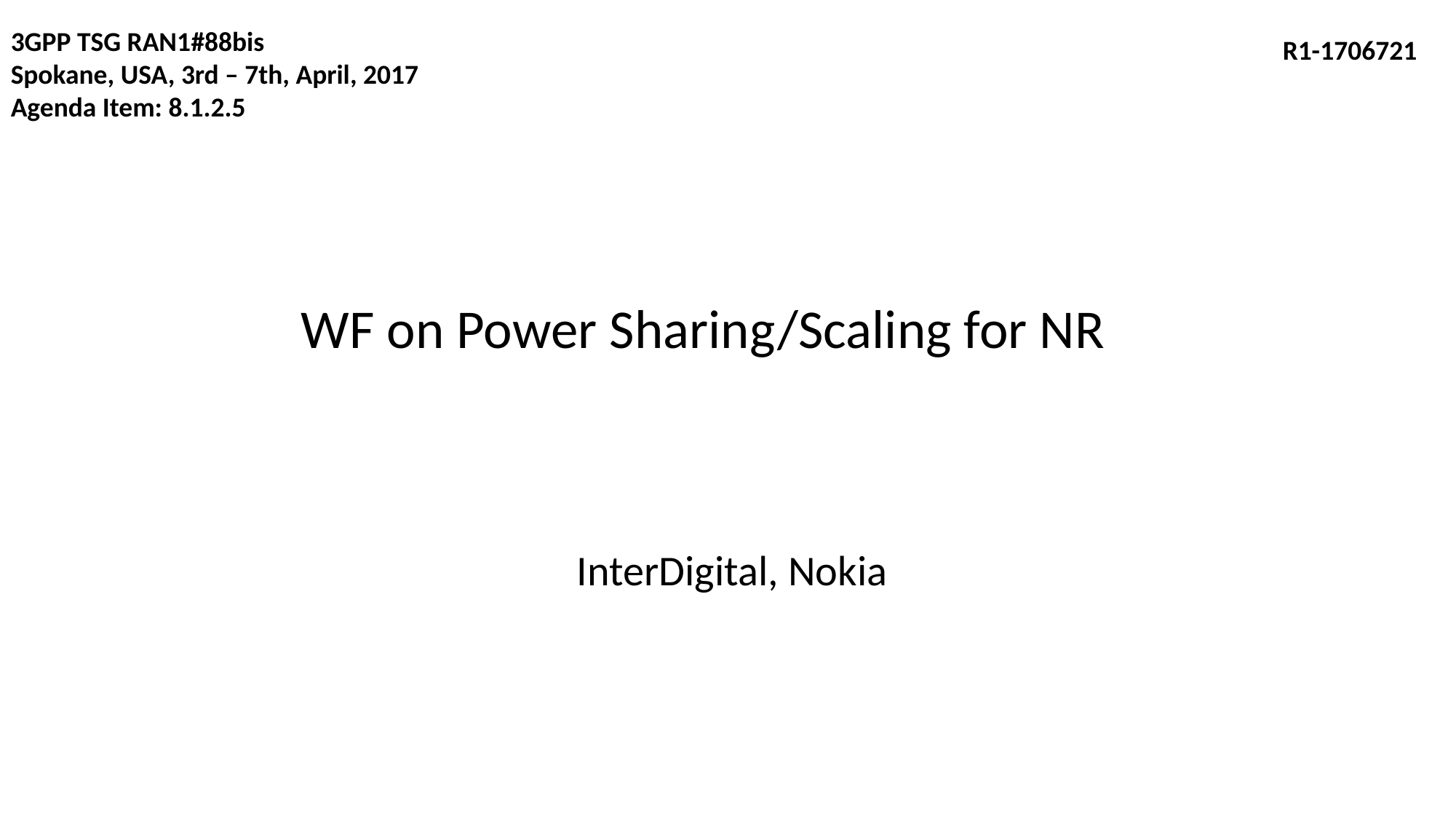

3GPP TSG RAN1#88bis
Spokane, USA, 3rd – 7th, April, 2017
Agenda Item: 8.1.2.5

 R1-1706721
# WF on Power Sharing/Scaling for NR
InterDigital, Nokia